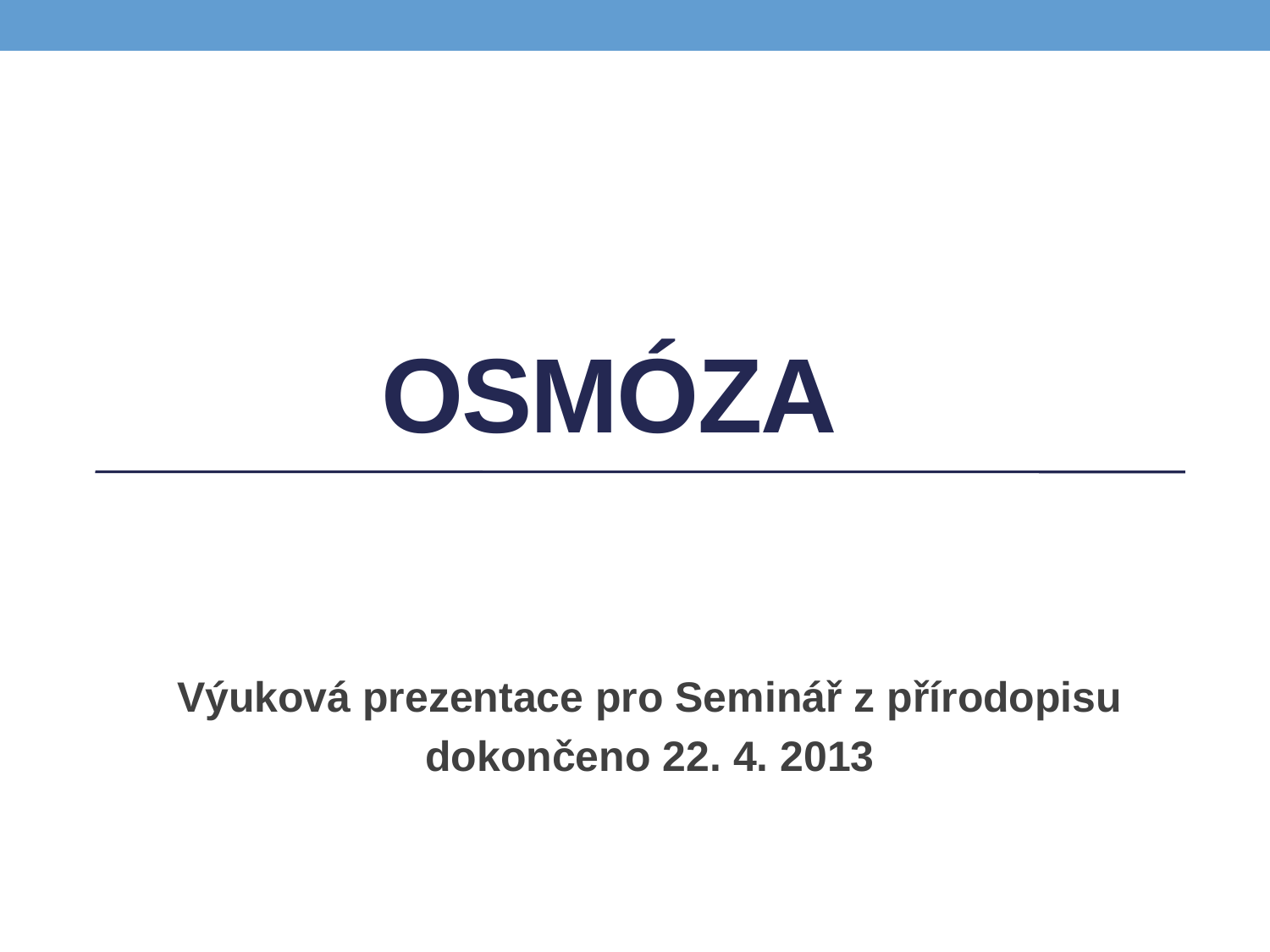

# OSMÓZA
Výuková prezentace pro Seminář z přírodopisu
dokončeno 22. 4. 2013